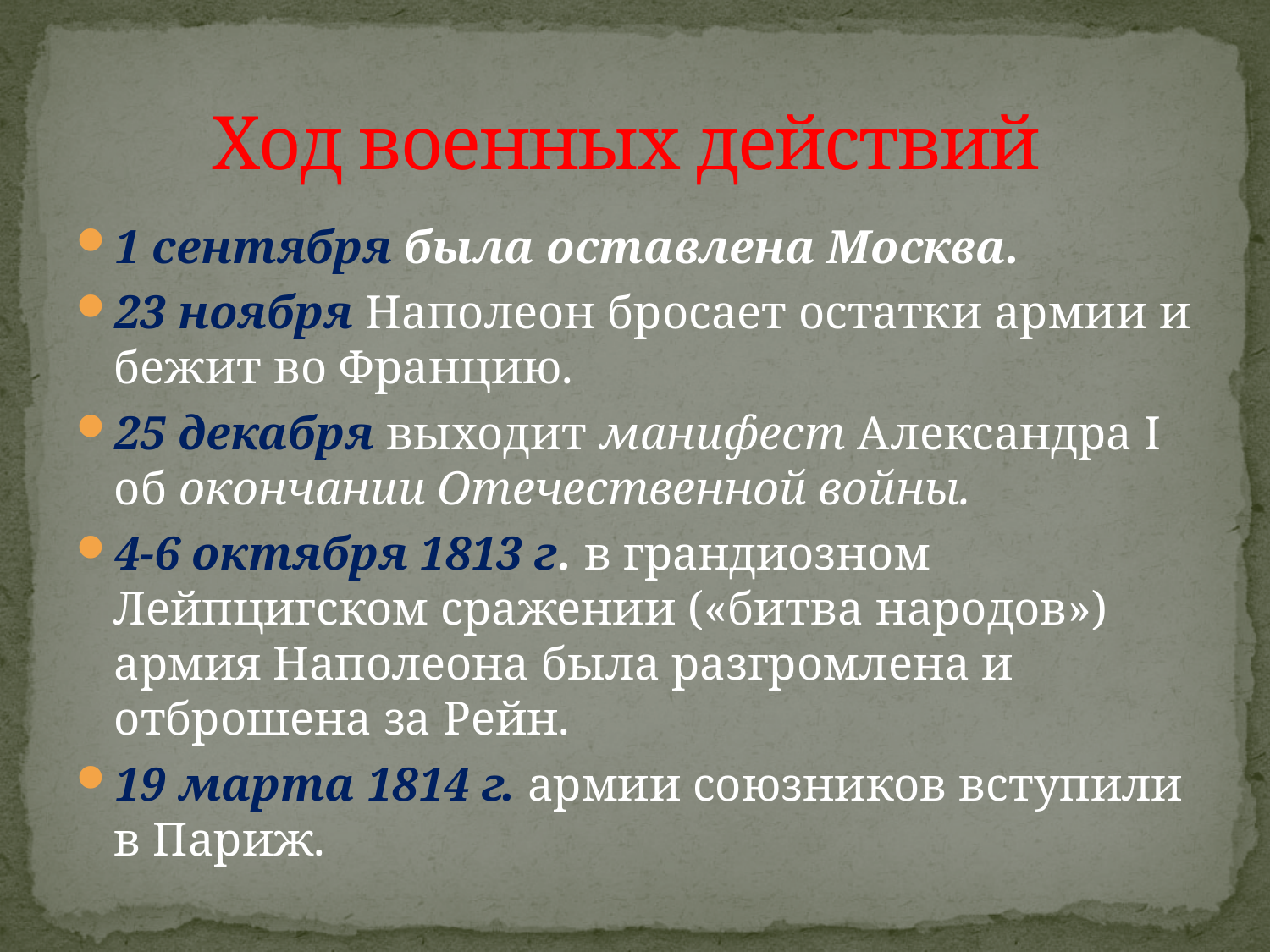

# Ход военных действий
1 сентября была оставлена Москва.
23 ноября Наполеон бросает остатки армии и бежит во Францию.
25 декабря выходит манифест Александра I об окончании Отечественной войны.
4-6 октября 1813 г. в грандиозном Лейпцигском сражении («битва народов») армия Наполеона была разгромлена и отброшена за Рейн.
19 марта 1814 г. армии союзников вступили в Париж.